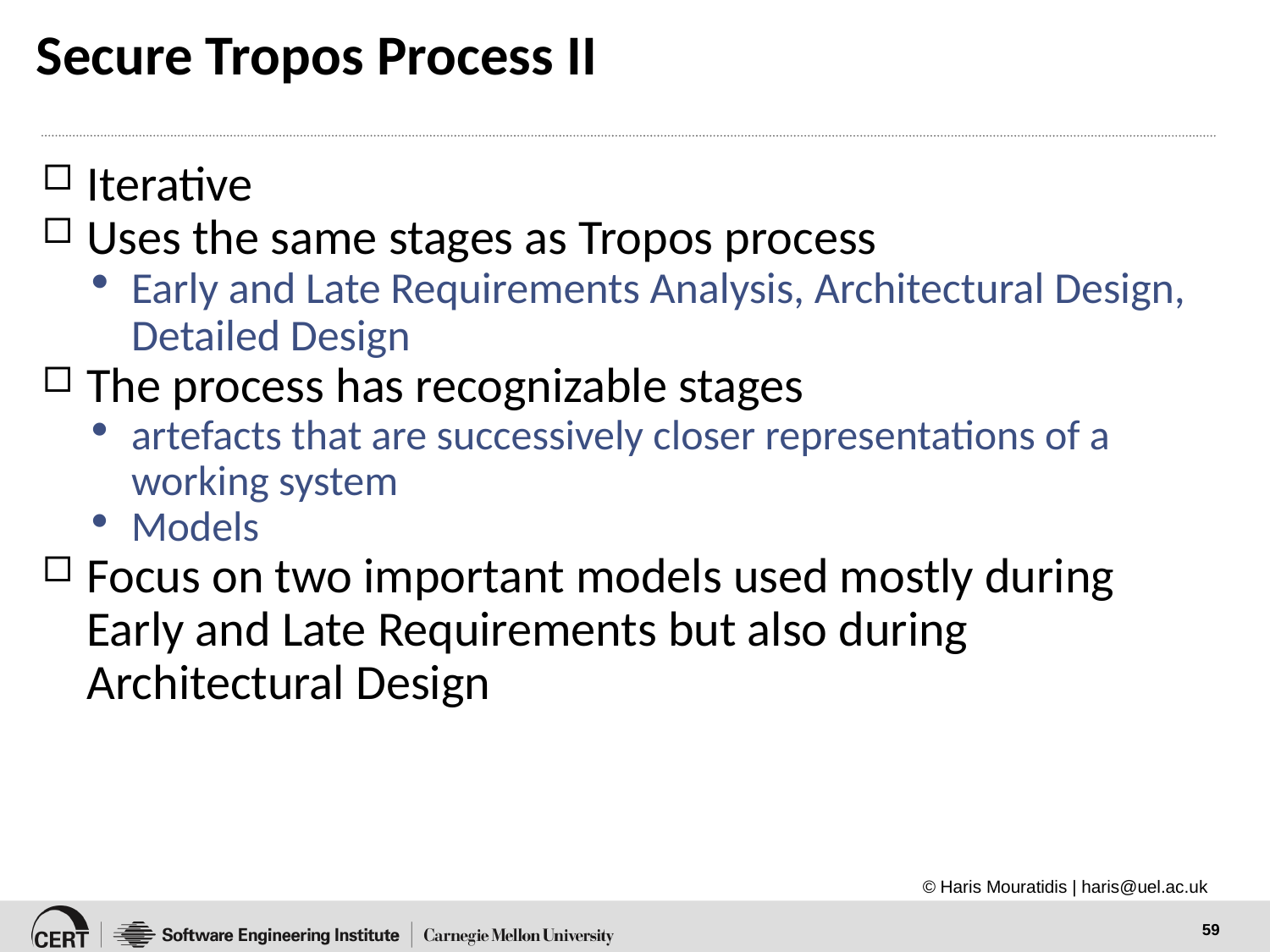

# Secure Tropos Process II
Iterative
Uses the same stages as Tropos process
Early and Late Requirements Analysis, Architectural Design, Detailed Design
The process has recognizable stages
artefacts that are successively closer representations of a working system
Models
Focus on two important models used mostly during Early and Late Requirements but also during Architectural Design

© Haris Mouratidis | haris@uel.ac.uk